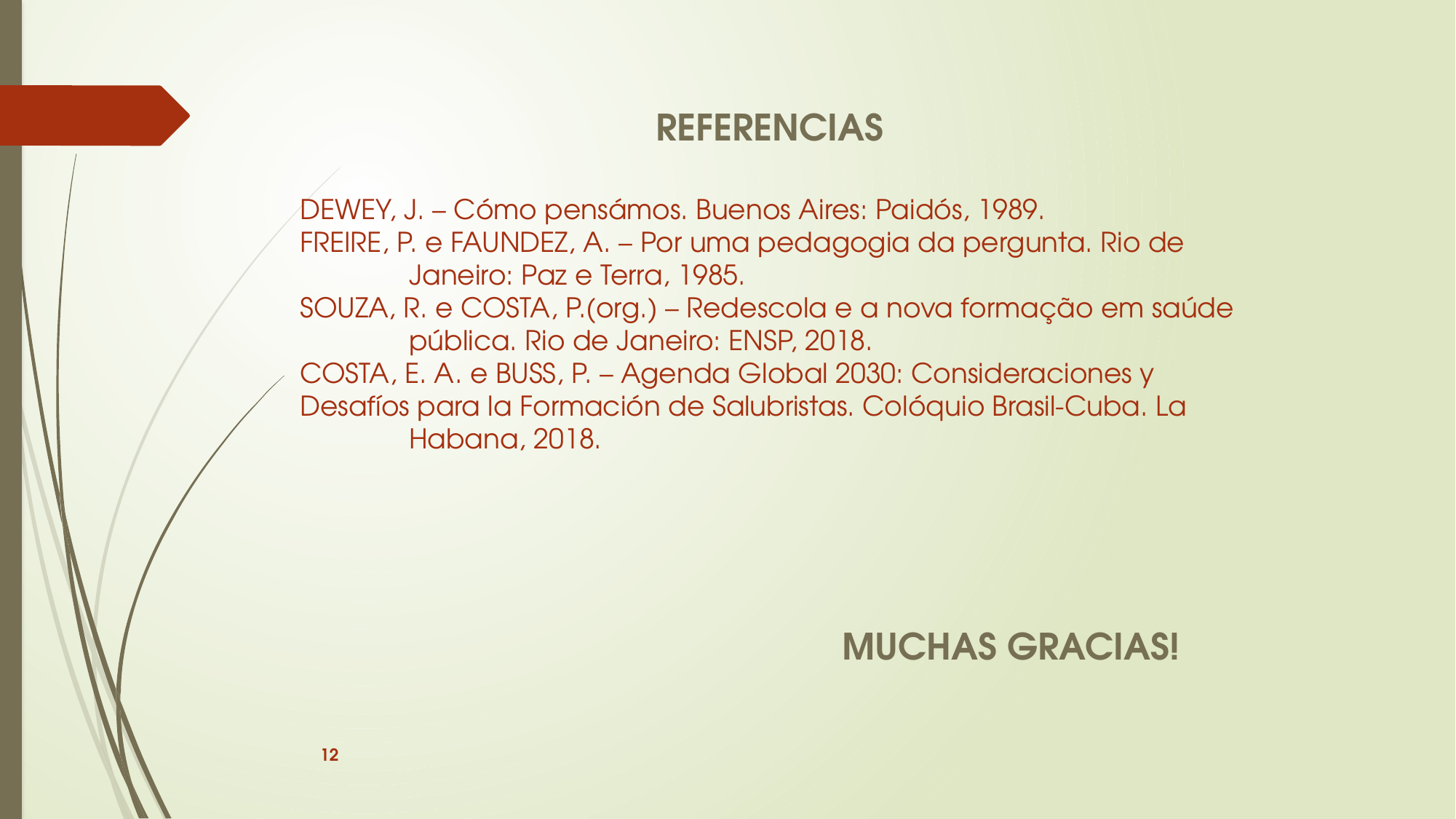

REFERENCIAS
DEWEY, J. – Cómo pensámos. Buenos Aires: Paidós, 1989.
FREIRE, P. e FAUNDEZ, A. – Por uma pedagogia da pergunta. Rio de 	Janeiro: Paz e Terra, 1985.
SOUZA, R. e COSTA, P.(org.) – Redescola e a nova formação em saúde 	pública. Rio de Janeiro: ENSP, 2018.
COSTA, E. A. e BUSS, P. – Agenda Global 2030: Consideraciones y 	Desafíos para la Formación de Salubristas. Colóquio Brasil-Cuba. La 	Habana, 2018.
MUCHAS GRACIAS!
12